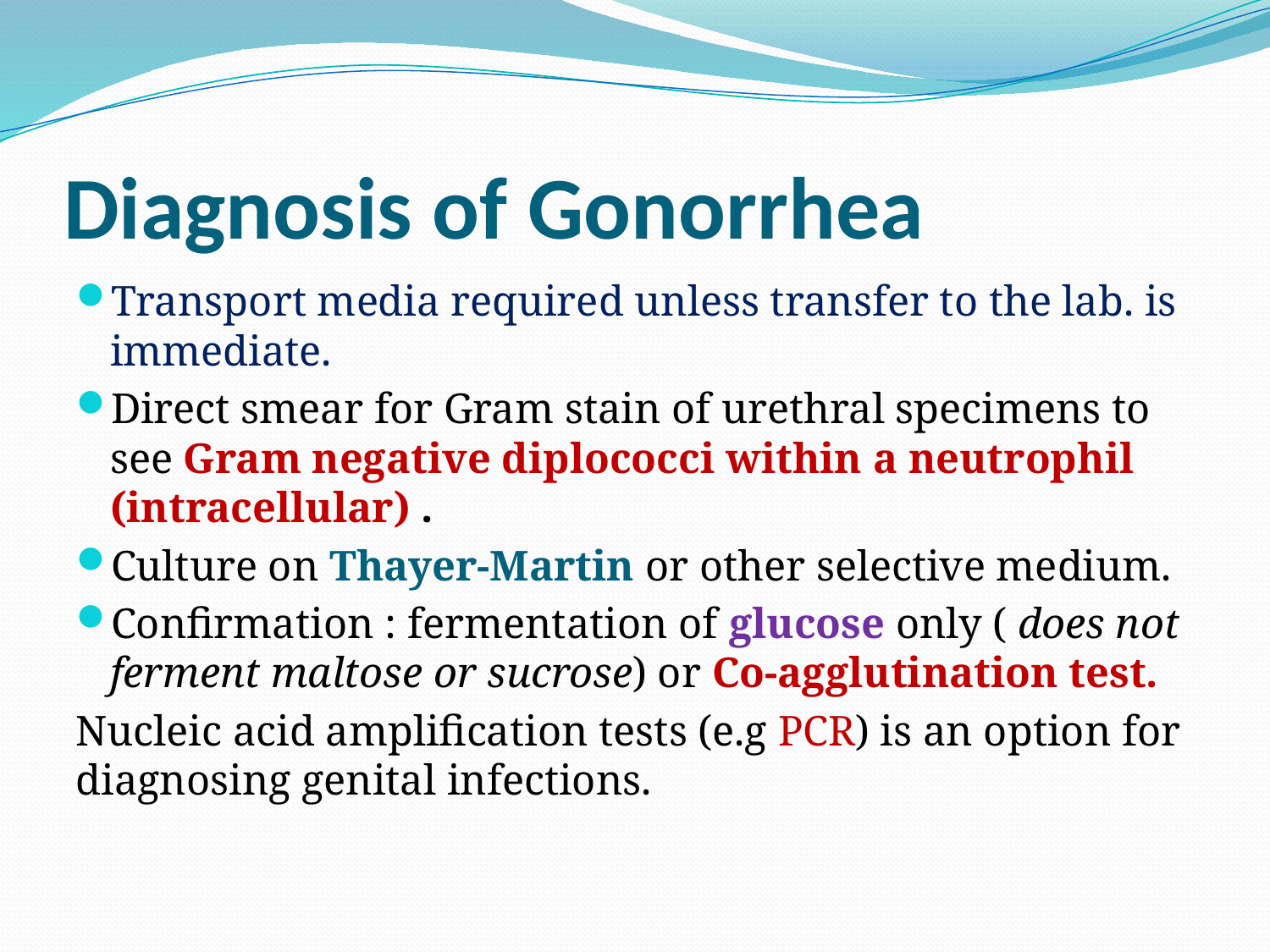

# Diagnosis of Gonorrhea
Transport media required unless transfer to the lab. is immediate.
Direct smear for Gram stain of urethral specimens to see Gram negative diplococci within a neutrophil (intracellular) .
Culture on Thayer-Martin or other selective medium.
Confirmation : fermentation of glucose only ( does not ferment maltose or sucrose) or Co-agglutination test.
Nucleic acid amplification tests (e.g PCR) is an option for diagnosing genital infections.